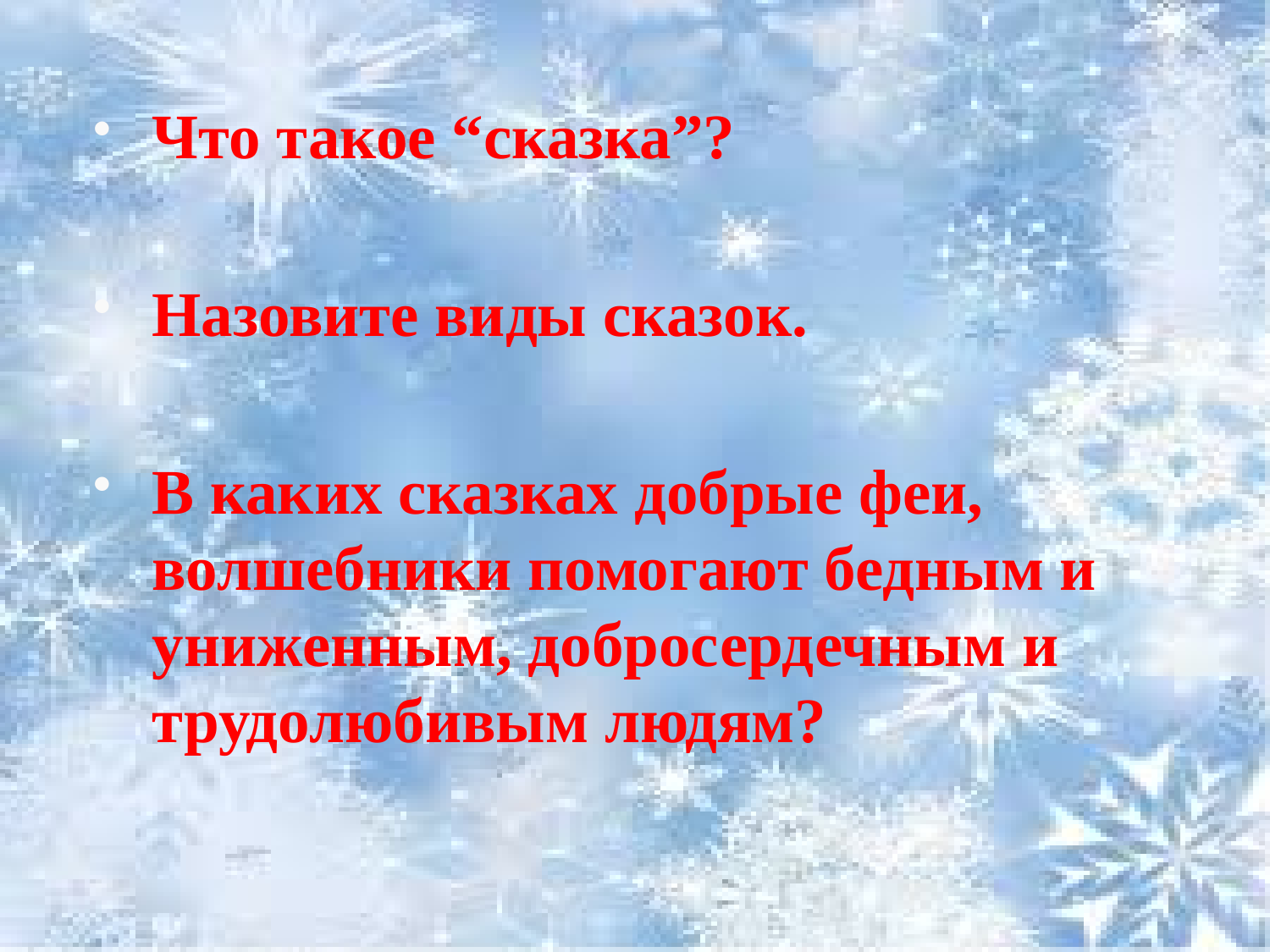

Что такое “сказка”?

Назовите виды сказок.

В каких сказках добрые феи, волшебники помогают бедным и униженным, добросердечным и трудолюбивым людям?